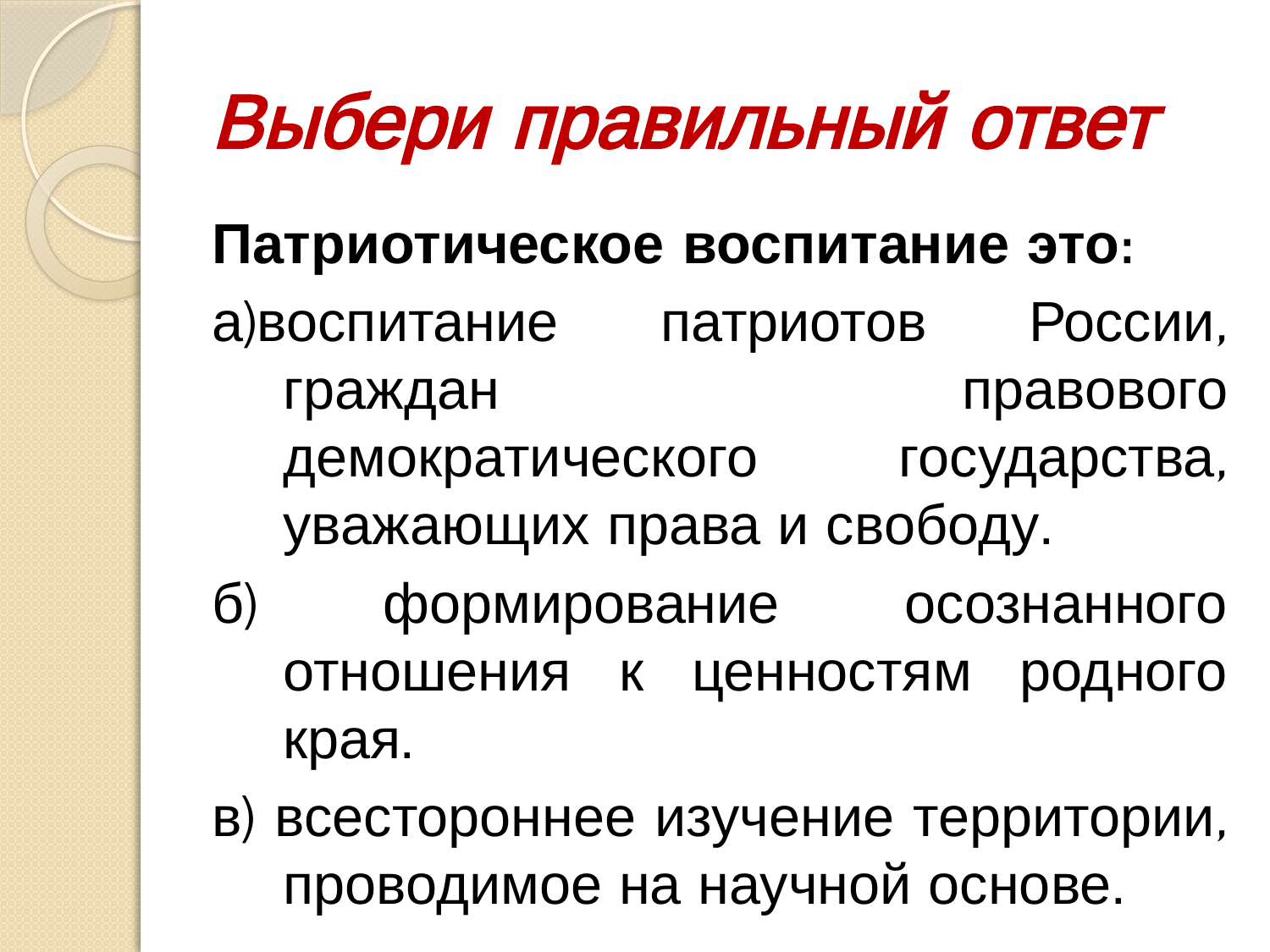

# Выбери правильный ответ
Патриотическое воспитание это:
а)воспитание патриотов России, граждан правового демократического государства, уважающих права и свободу.
б) формирование осознанного отношения к ценностям родного края.
в) всестороннее изучение территории, проводимое на научной основе.